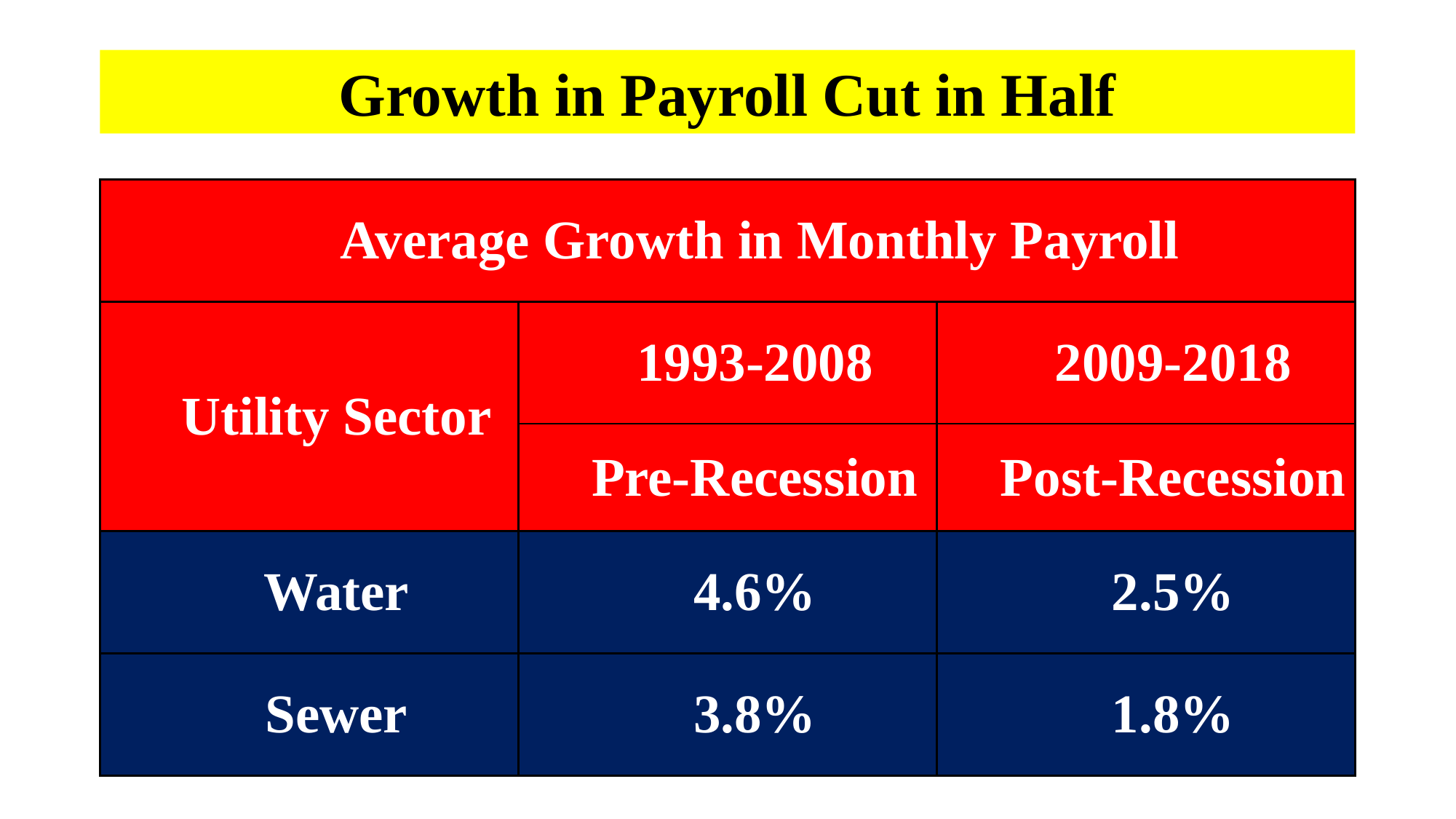

Growth in Payroll Cut in Half
| Average Growth in Monthly Payroll |  |  |
| --- | --- | --- |
| Utility Sector | 1993-2008 | 2009-2018 |
|  | Pre-Recession | Post-Recession |
| Water | 4.6% | 2.5% |
| Sewer | 3.8% | 1.8% |